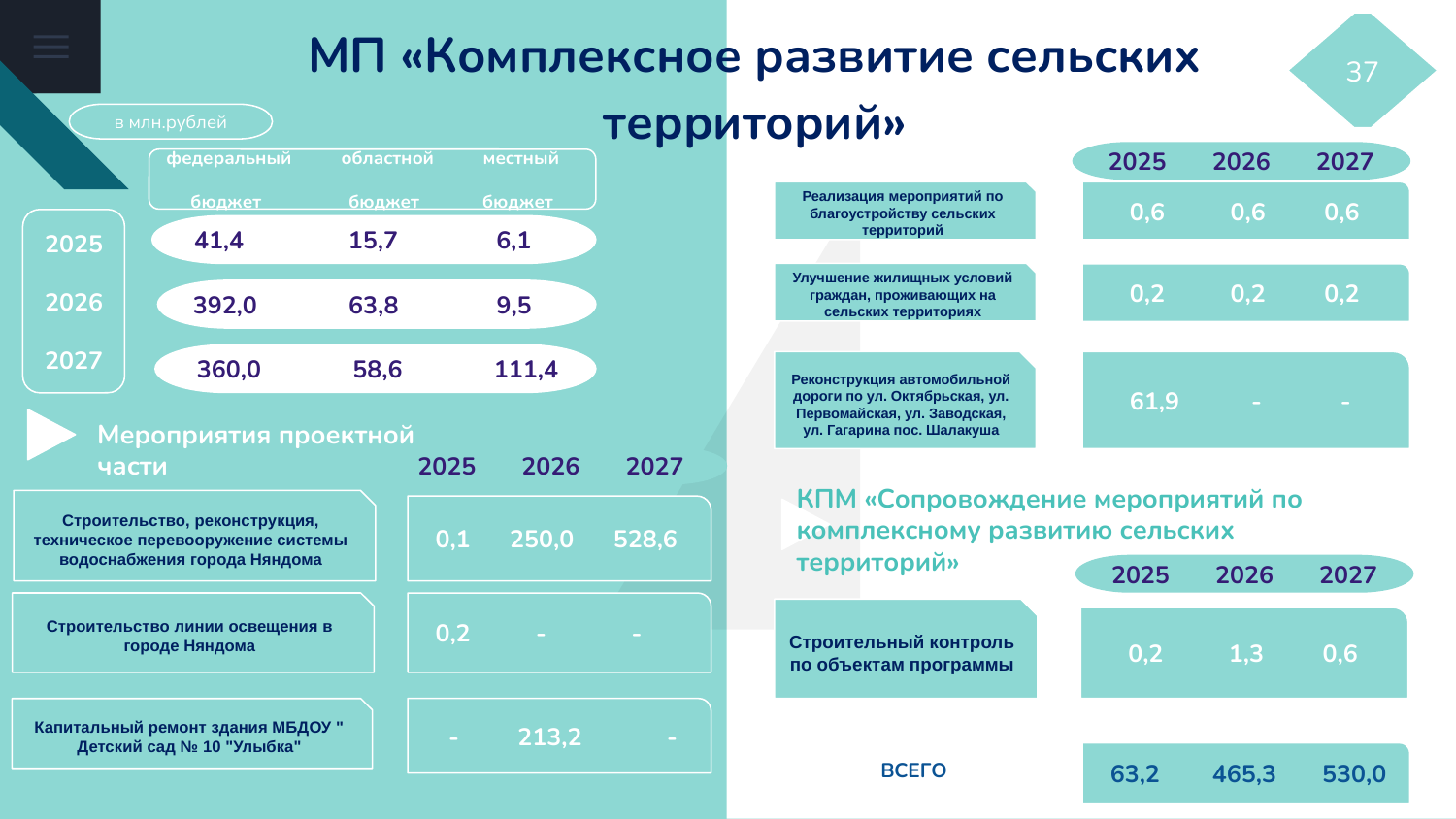

МП «Комплексное развитие сельских территорий»

37
в млн.рублей
2025       2026       2027
федеральный          областной          местный
     бюджет                  бюджет             бюджет
Реализация мероприятий по благоустройству сельских территорий
     0,6          0,6         0,6

2025

2026

2027
 41,4                15,7               6,1
Улучшение жилищных условий граждан, проживающих на сельских территориях
     0,2          0,2         0,2
392,0              63,8               9,5
 360,0              58,6              111,4
     61,9           -            -
Реконструкция автомобильной дороги по ул. Октябрьская, ул. Первомайская, ул. Заводская, ул. Гагарина пос. Шалакуша
Мероприятия проектной части

2025       2026       2027
КПМ «Сопровождение мероприятий по комплексному развитию сельских территорий»
Строительство, реконструкция, техническое перевооружение системы водоснабжения города Няндома
  0,1      250,0      528,6

2025       2026       2027
Строительство линии освещения в городе Няндома
  0,2          -             -
Строительный контроль по объектам программы
     0,2          1,3         0,6
Капитальный ремонт здания МБДОУ " Детский сад № 10 "Улыбка"
    -         213,2             -
ВСЕГО
  63,2        465,3       530,0